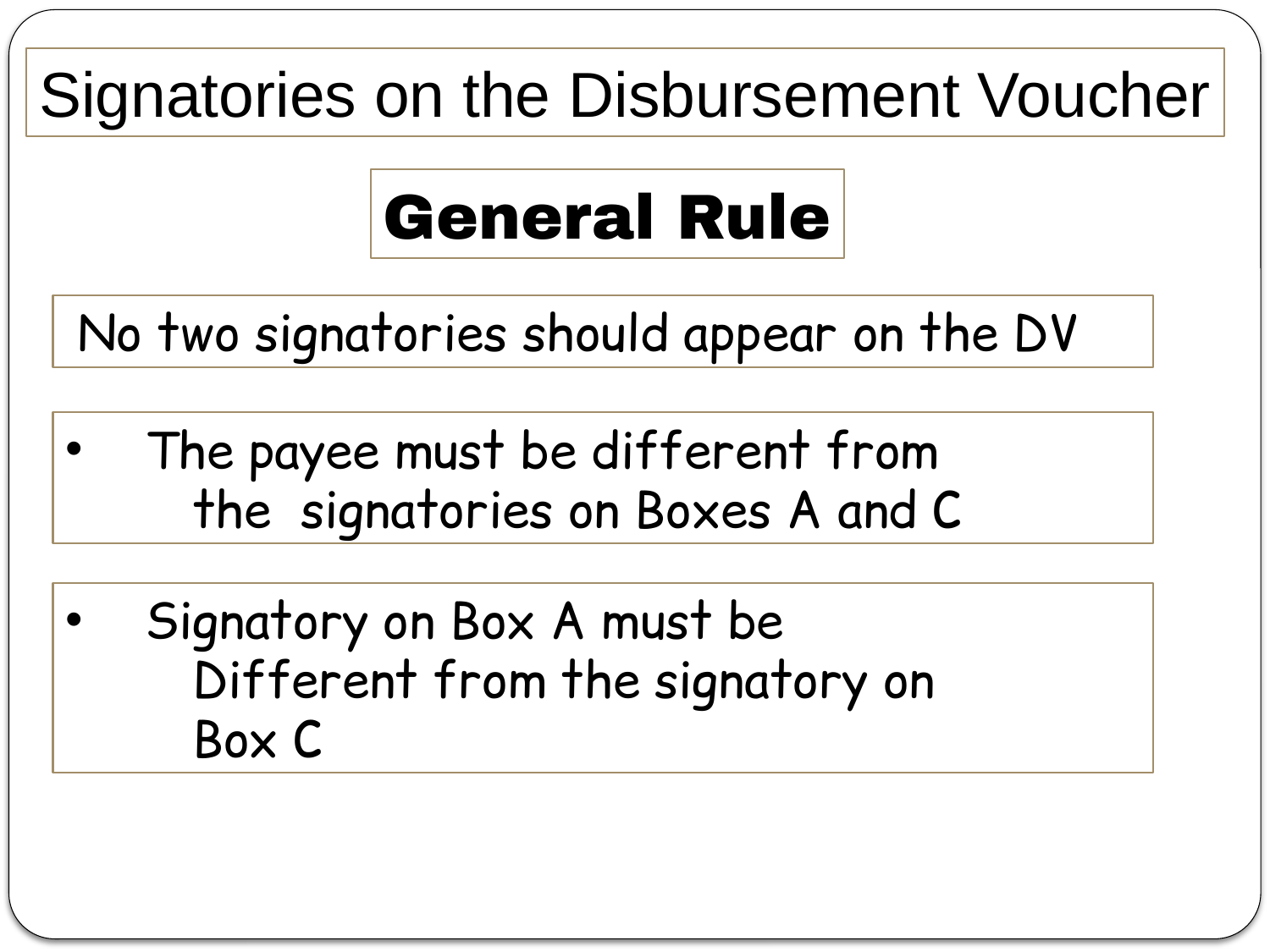

Signatories on the Disbursement Voucher
General Rule
 No two signatories should appear on the DV
The payee must be different from
	the  signatories on Boxes A and C
Signatory on Box A must be
	Different from the signatory on
 	Box C